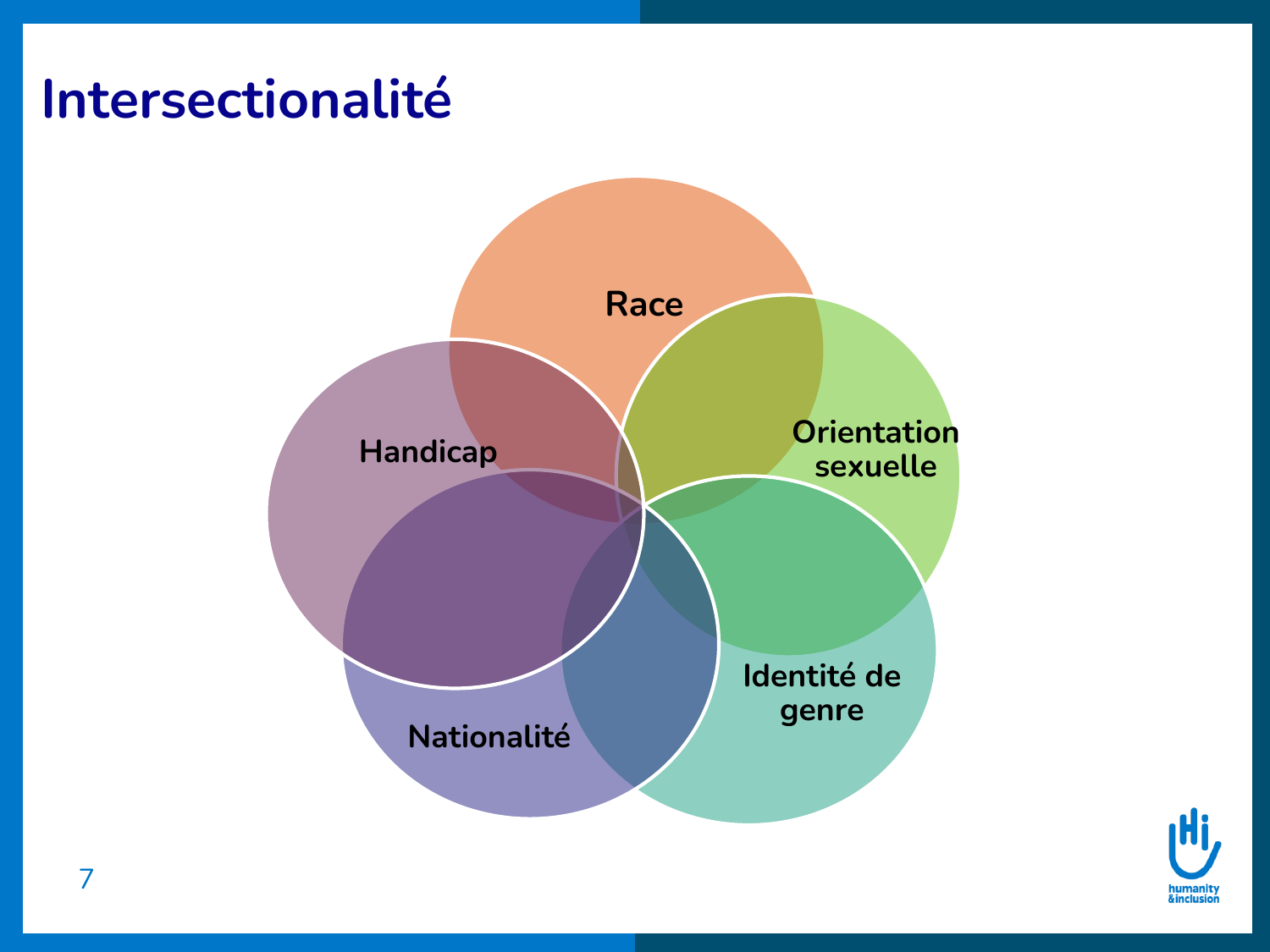

Race
Orientation sexuelle
Identité de genre
Nationalité
Handicap
# Intersectionalité
7